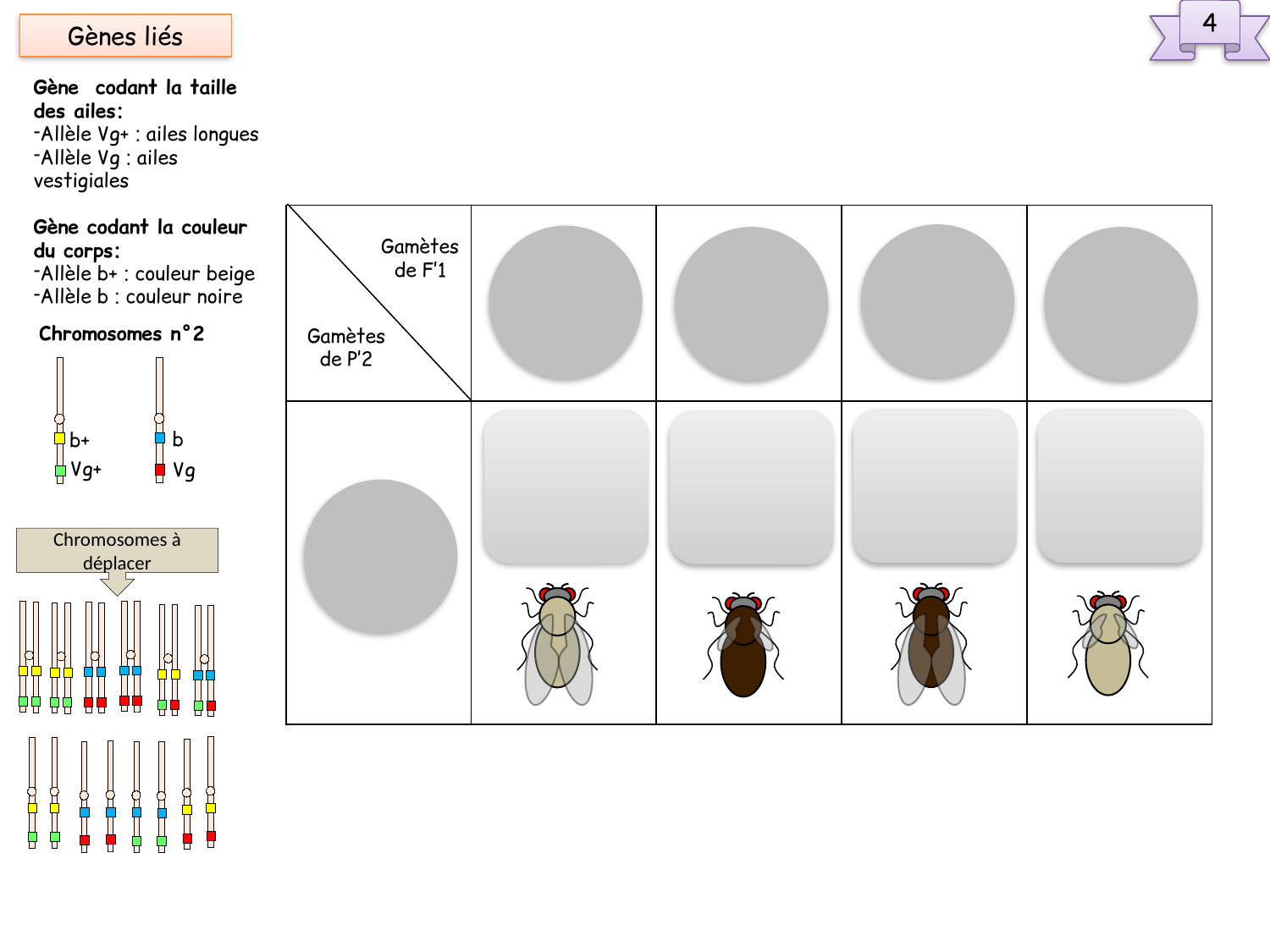

4
Gènes liés
Gène  codant la taille des ailes:
Allèle Vg+ : ailes longues
Allèle Vg : ailes vestigiales

Gène codant la couleur du corps:
Allèle b+ : couleur beige
Allèle b : couleur noire

Chromosomes n°2

b
Vg

b+
Vg+

Gamètes
de F’1
Gamètes
de P’2

|  |  |  |  |  |
| --- | --- | --- | --- | --- |
|  |  |  |  |  |
Chromosomes à déplacer